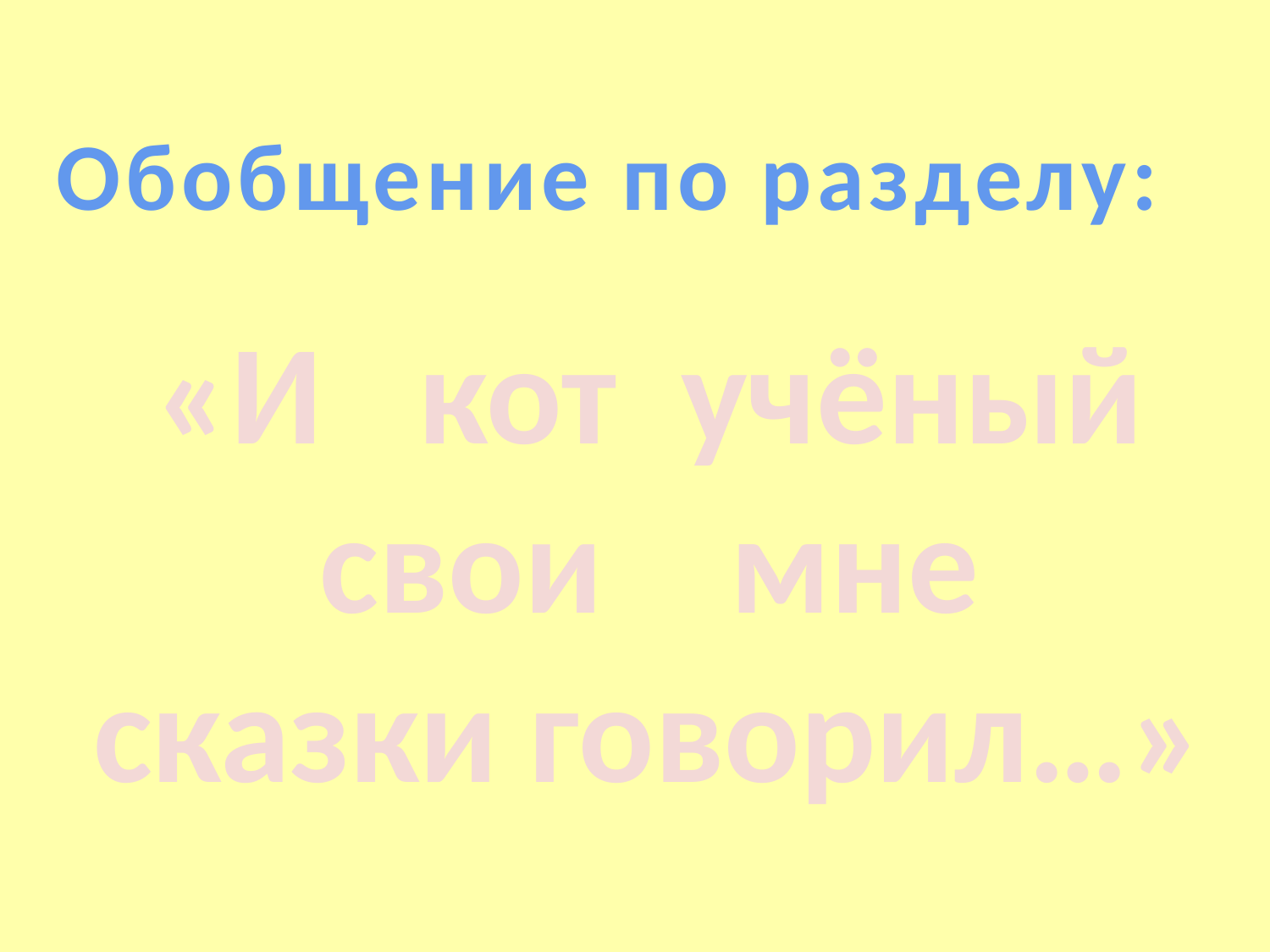

Обобщение по разделу:
«И   кот  учёный
 свои    мне
сказки говорил…»